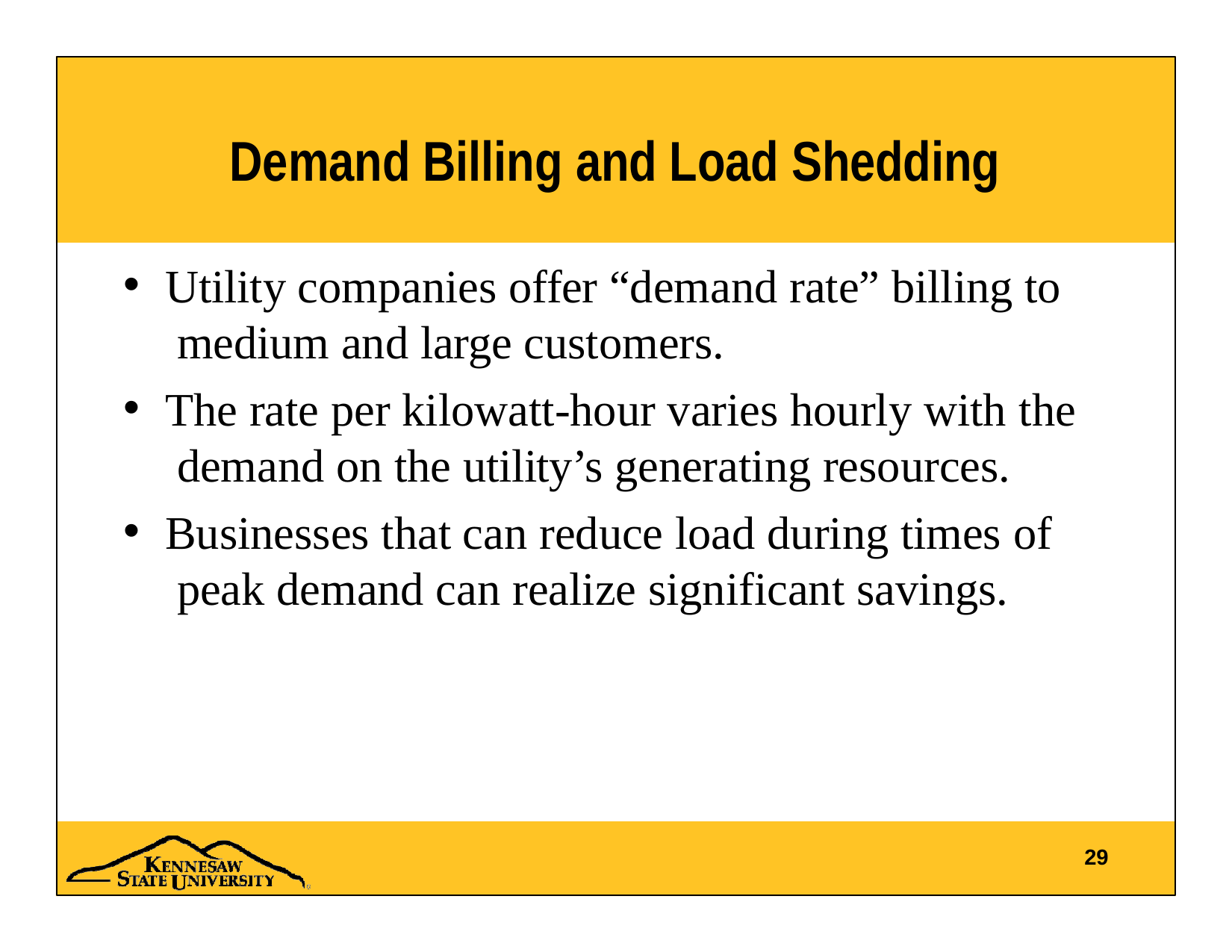

# Demand Billing and Load Shedding
Utility companies offer “demand rate” billing to  medium and large customers.
The rate per kilowatt-hour varies hourly with the  demand on the utility’s generating resources.
Businesses that can reduce load during times of  peak demand can realize significant savings.

29